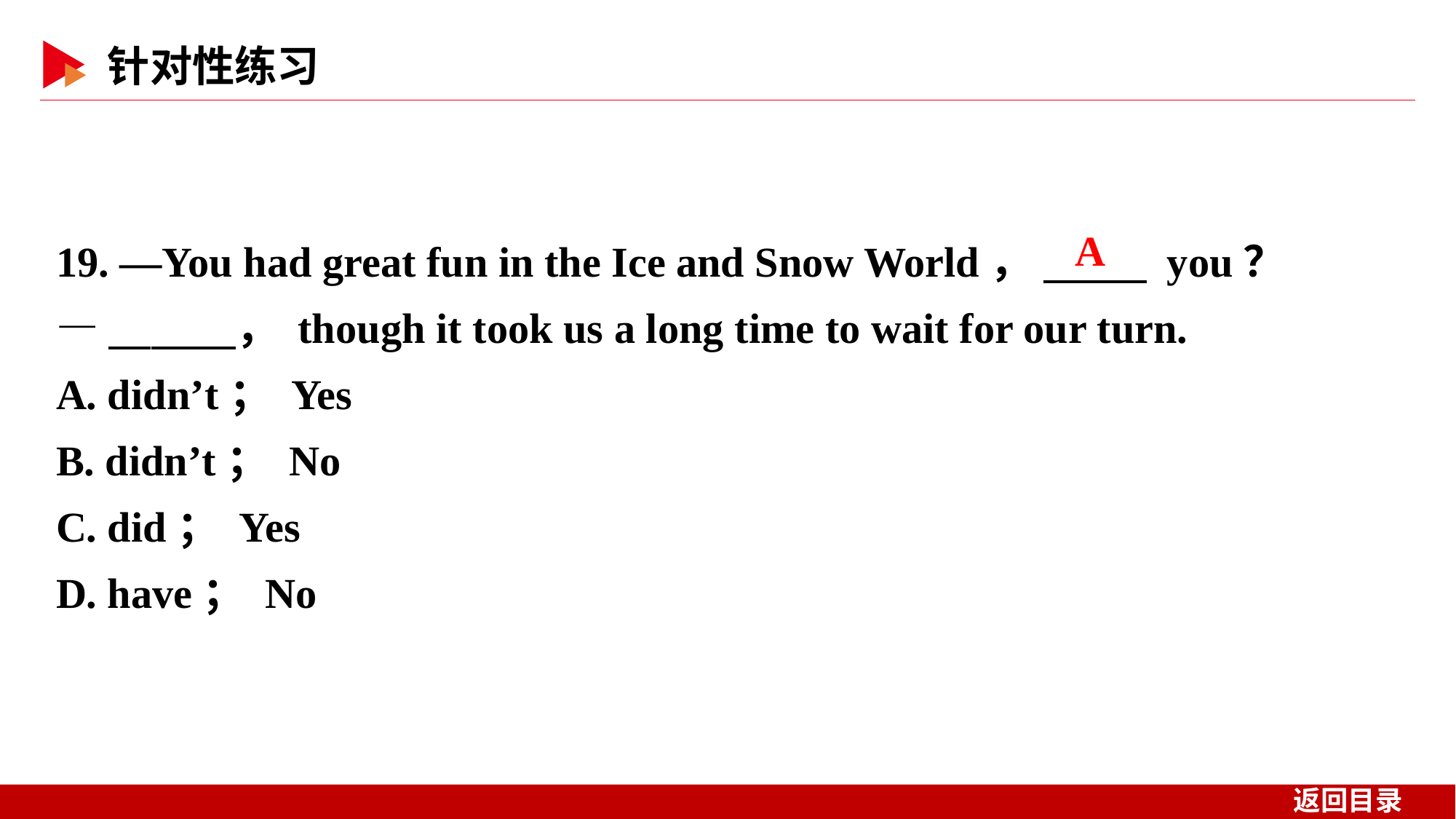

19. —You had great fun in the Ice and Snow World， 　  　 you？
—　　　， though it took us a long time to wait for our turn.
A. didn’t； Yes
B. didn’t； No
C. did； Yes
D. have； No
A